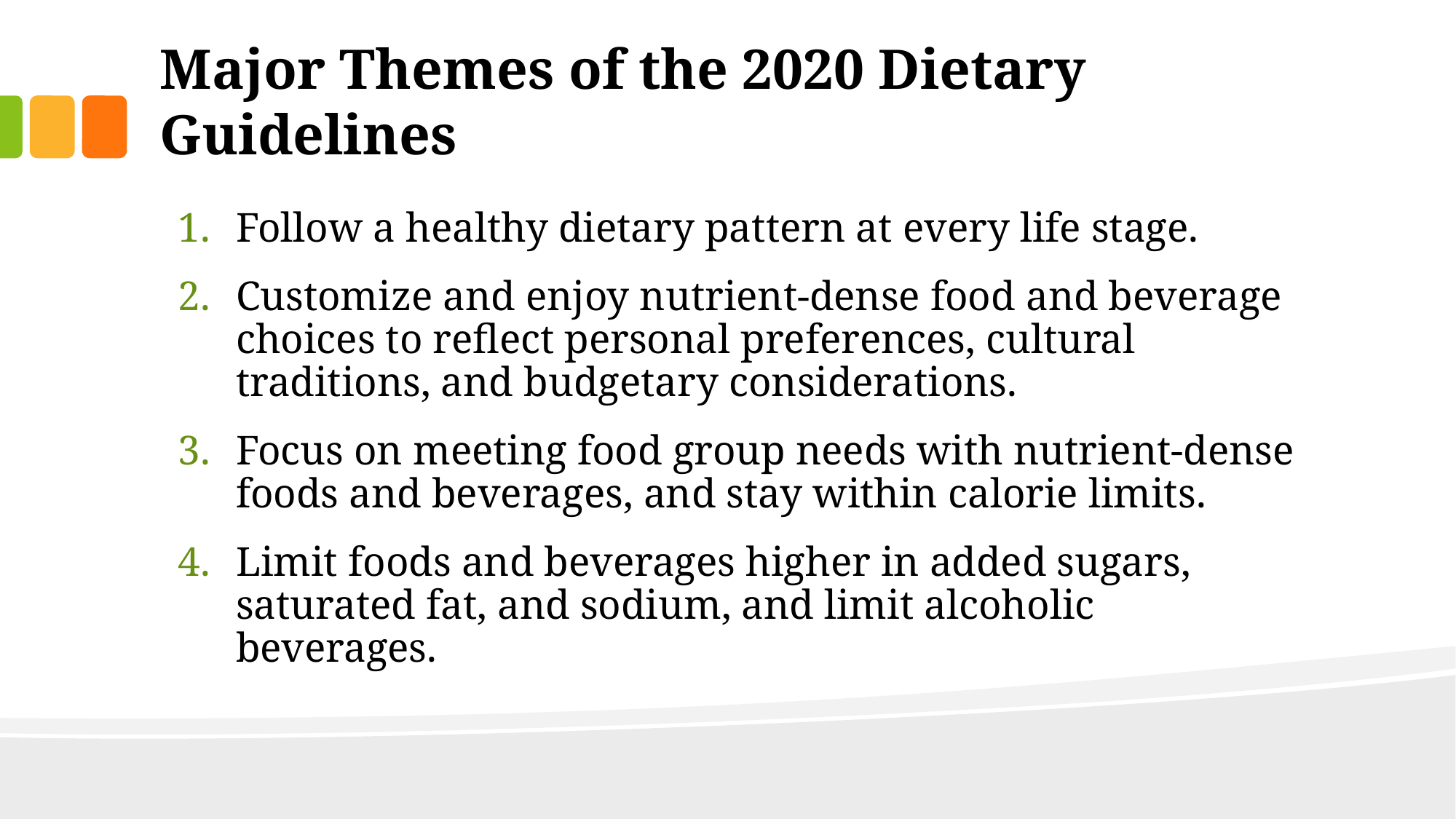

# Major Themes of the 2020 Dietary Guidelines
Follow a healthy dietary pattern at every life stage.
Customize and enjoy nutrient-dense food and beverage choices to reflect personal preferences, cultural traditions, and budgetary considerations.
Focus on meeting food group needs with nutrient-dense foods and beverages, and stay within calorie limits.
Limit foods and beverages higher in added sugars, saturated fat, and sodium, and limit alcoholic beverages.